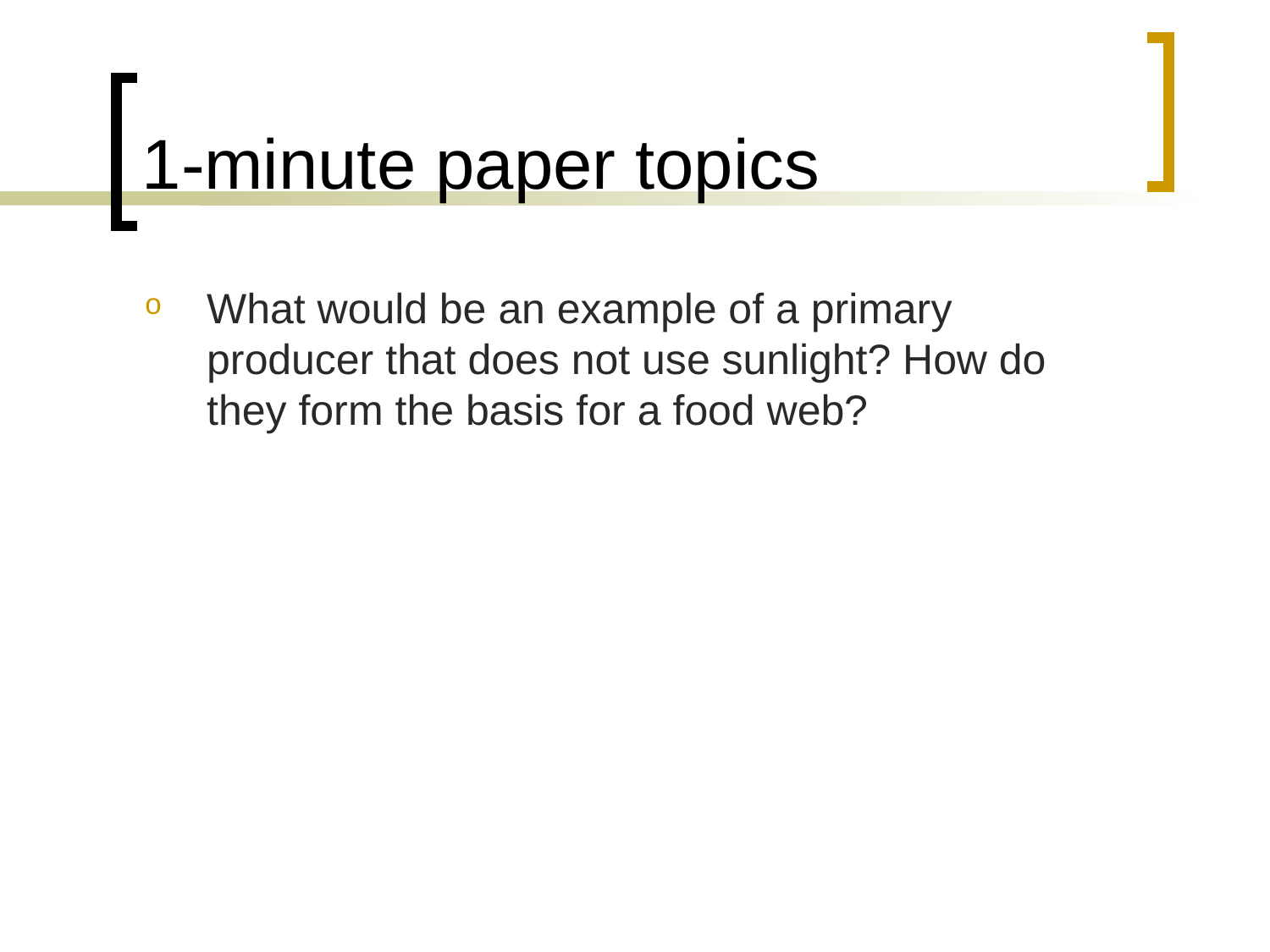

# 1-minute paper topics
What would be an example of a primary producer that does not use sunlight? How do they form the basis for a food web?